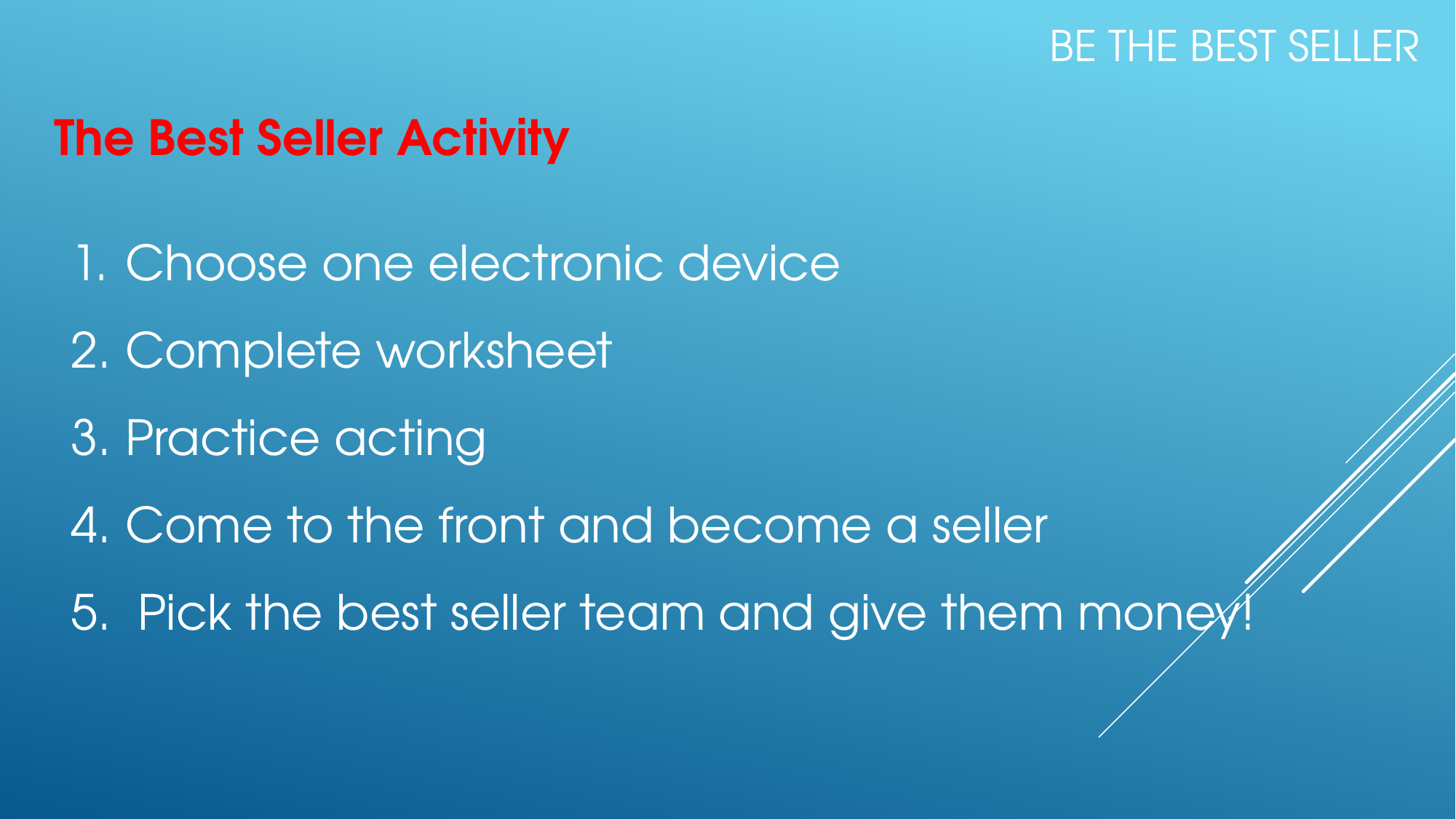

# Be The best seller
The Best Seller Activity
 Choose one electronic device
 Complete worksheet
 Practice acting
 Come to the front and become a seller
5.  Pick the best seller team and give them money!